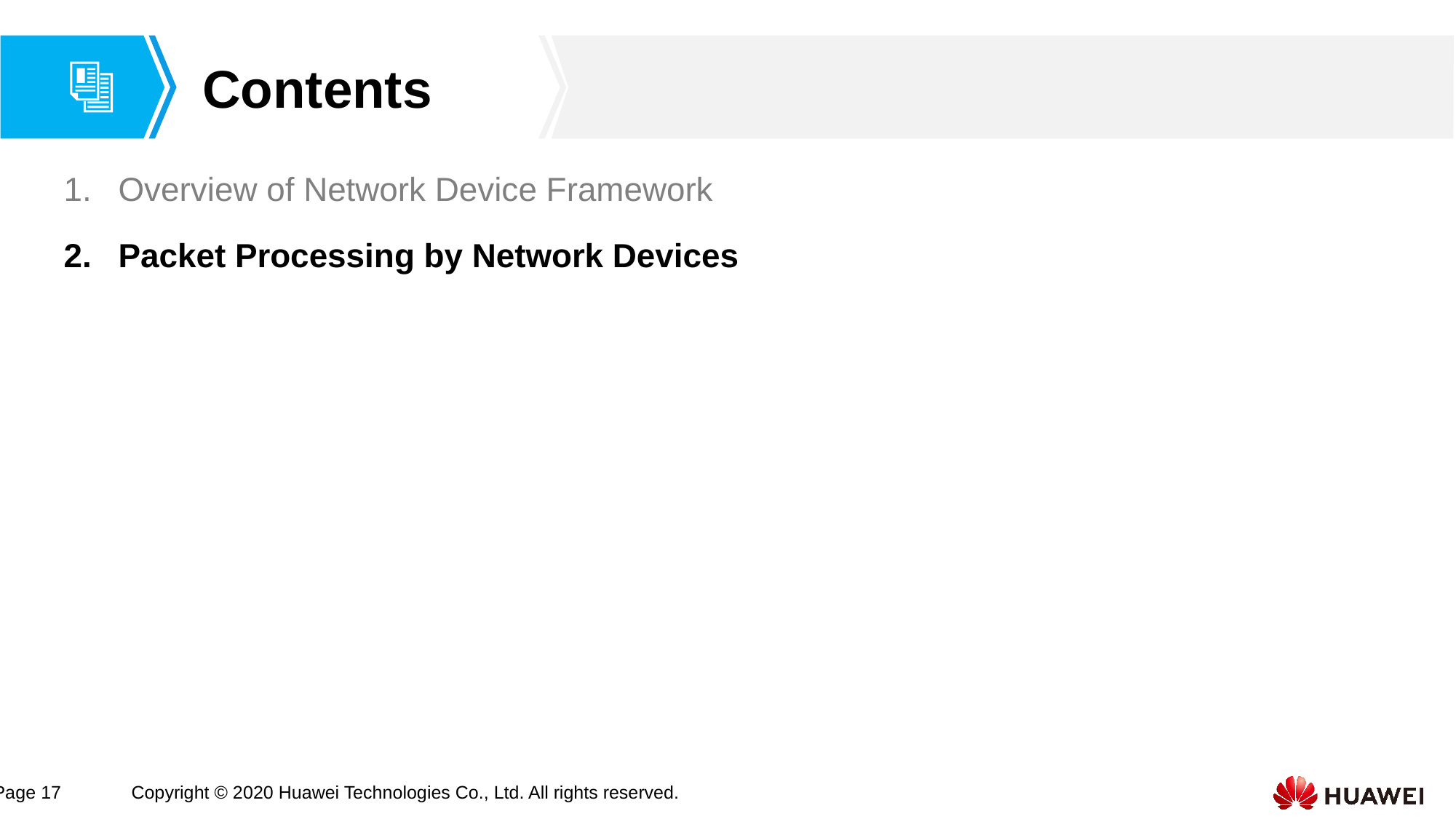

Overview of Network Device Framework
Packet Processing by Network Devices